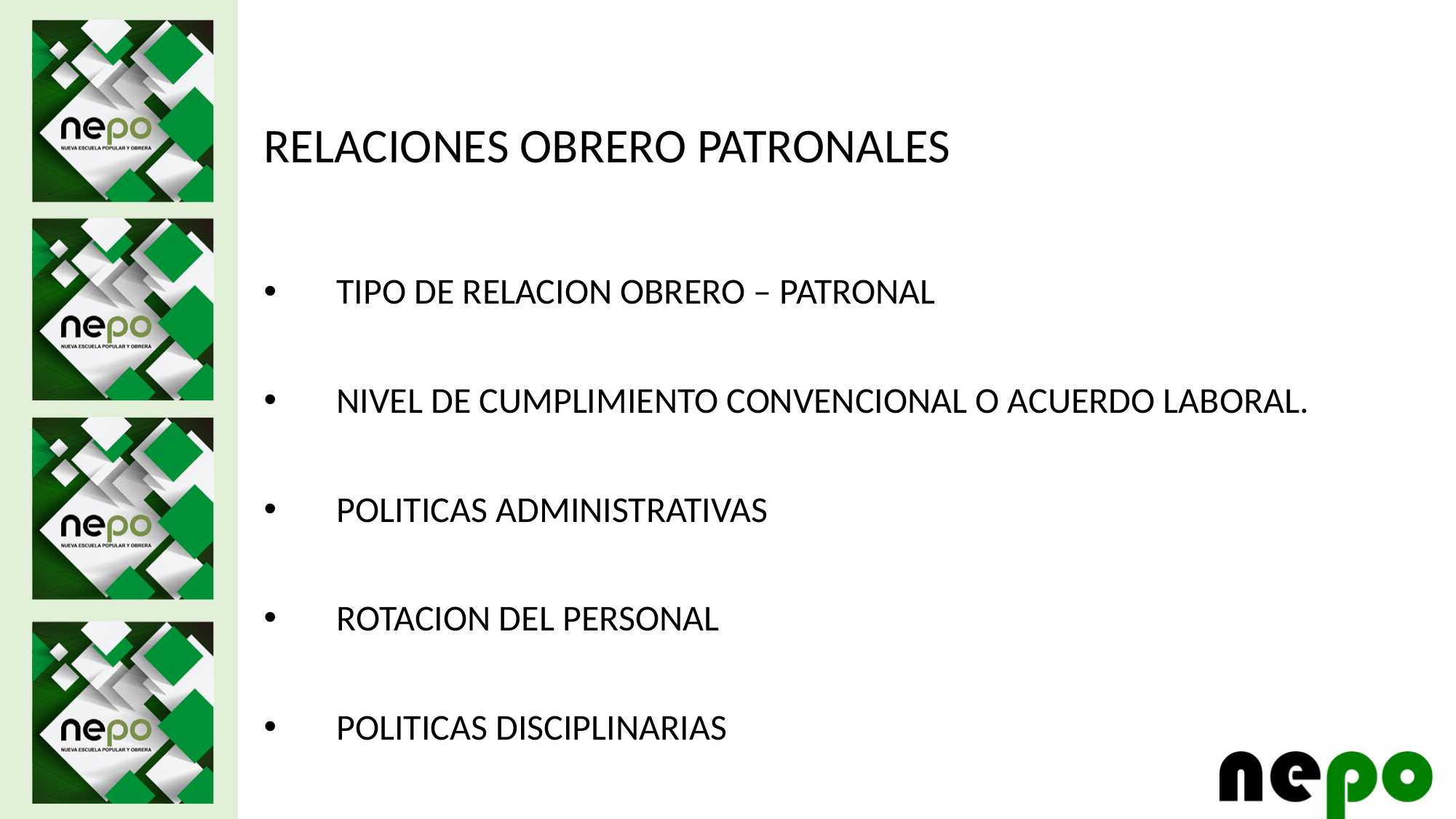

# RELACIONES OBRERO PATRONALES
TIPO DE RELACION OBRERO – PATRONAL

NIVEL DE CUMPLIMIENTO CONVENCIONAL O ACUERDO LABORAL.

POLITICAS ADMINISTRATIVAS

ROTACION DEL PERSONAL

POLITICAS DISCIPLINARIAS